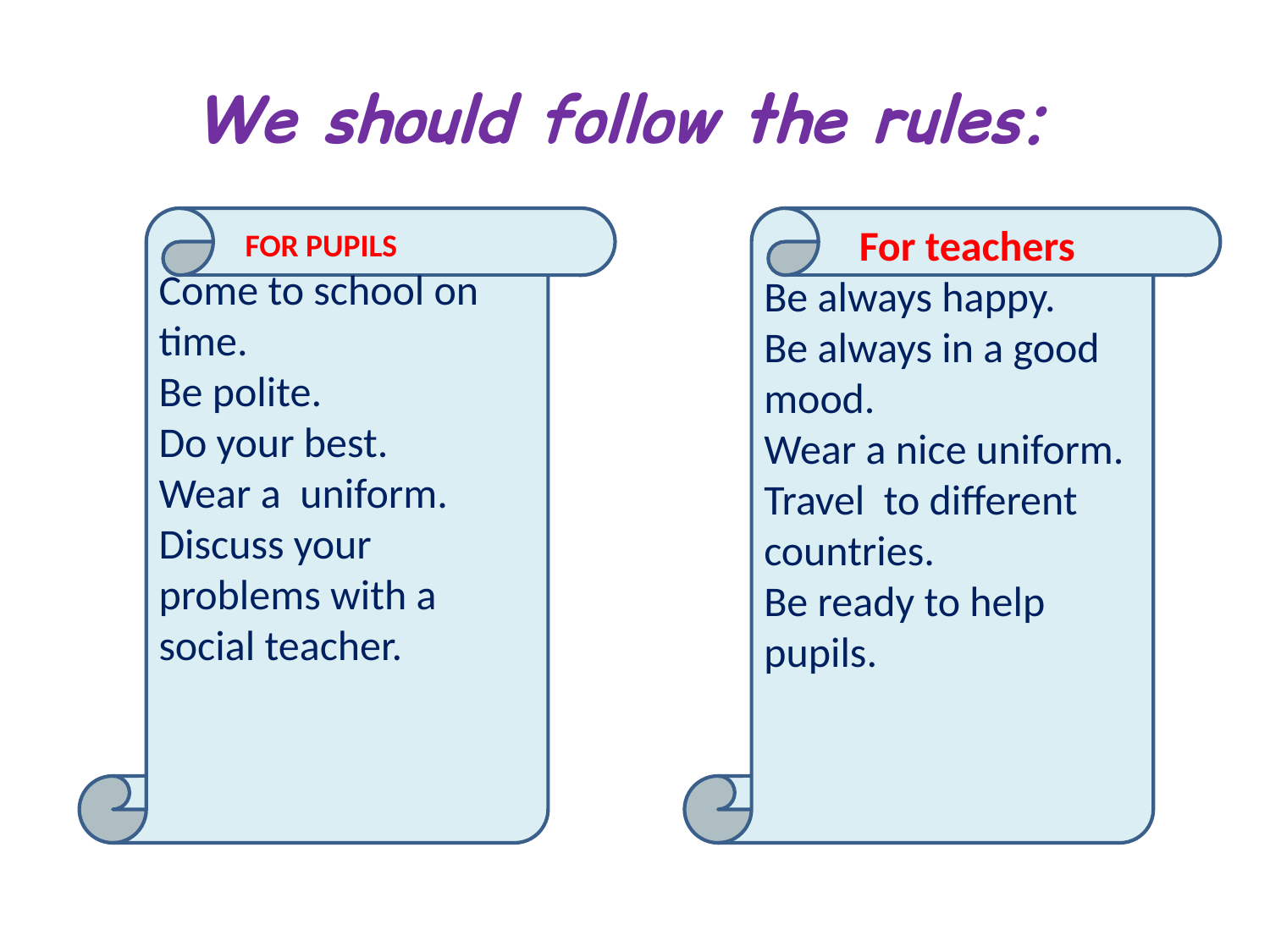

# We should follow the rules:
            FOR PUPILS
Come to school on time.
Be polite.
Do your best.
Wear a  uniform.
Discuss your problems with a social teacher.

          For teachers
Be always happy.
Be always in a good mood.
Wear a nice uniform.
Travel  to different countries.
Be ready to help pupils.